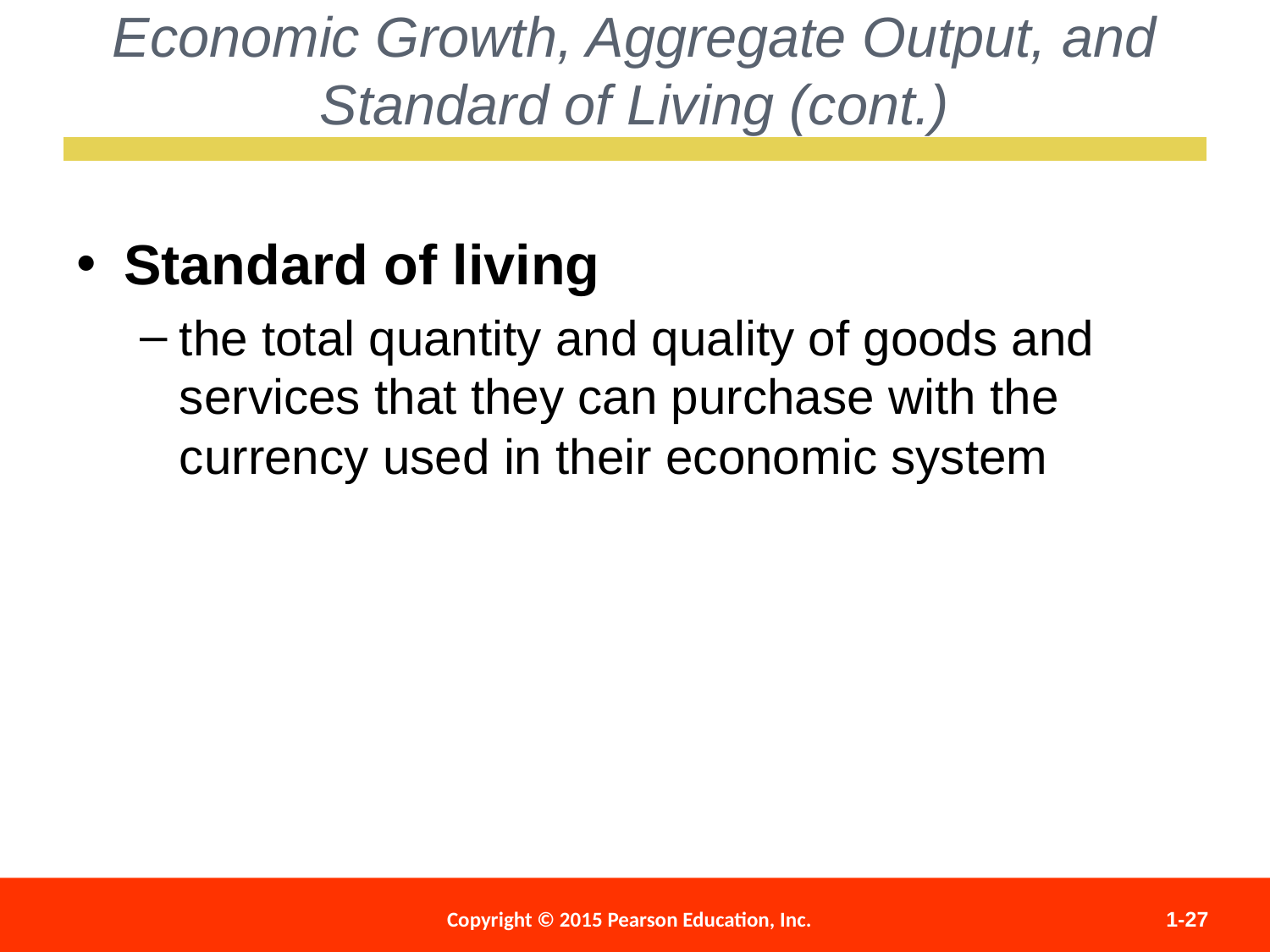

Standard of living
the total quantity and quality of goods and services that they can purchase with the currency used in their economic system
Economic Growth, Aggregate Output, and Standard of Living (cont.)